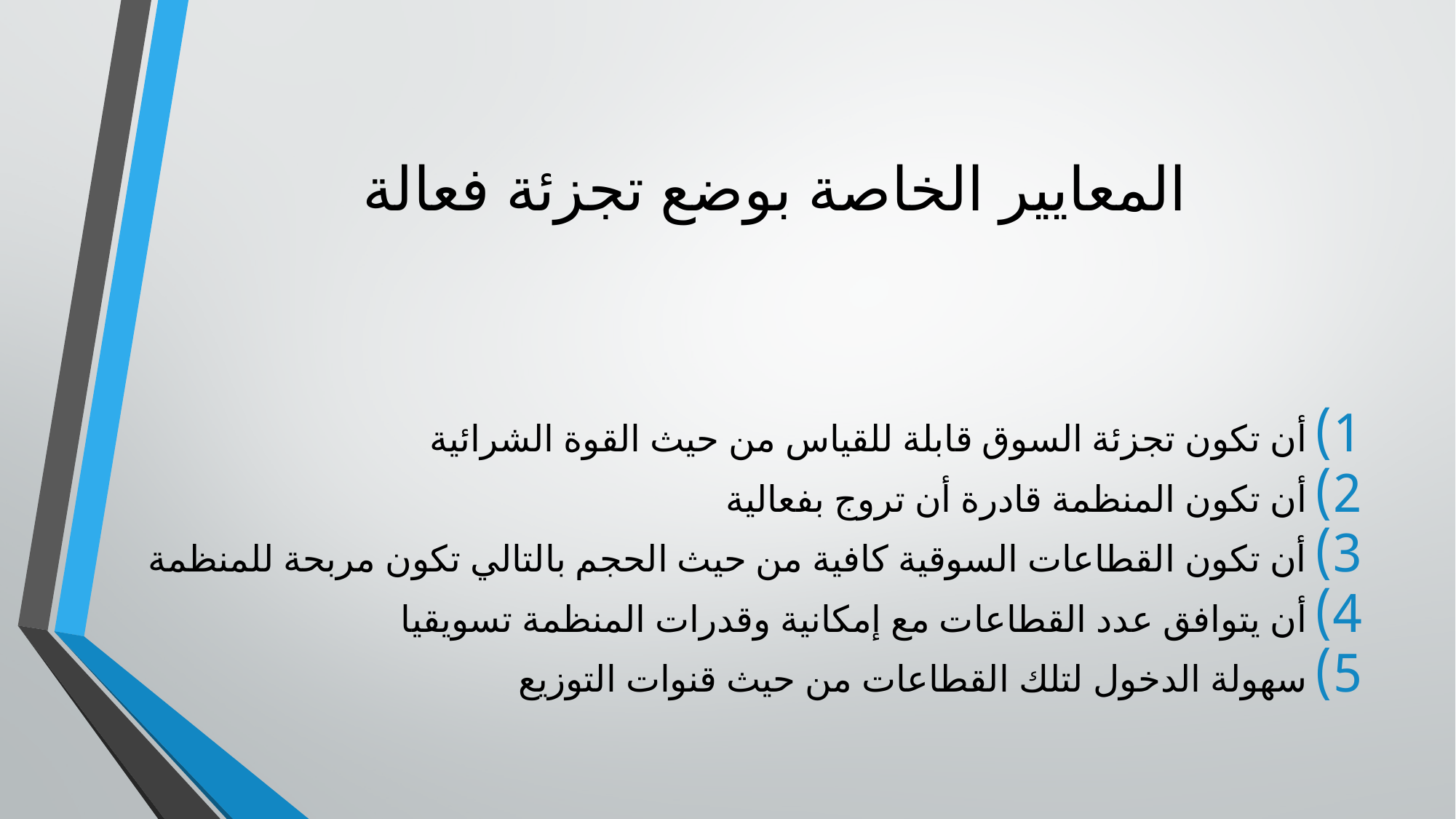

# المعايير الخاصة بوضع تجزئة فعالة
أن تكون تجزئة السوق قابلة للقياس من حيث القوة الشرائية
أن تكون المنظمة قادرة أن تروج بفعالية
أن تكون القطاعات السوقية كافية من حيث الحجم بالتالي تكون مربحة للمنظمة
أن يتوافق عدد القطاعات مع إمكانية وقدرات المنظمة تسويقيا
سهولة الدخول لتلك القطاعات من حيث قنوات التوزيع